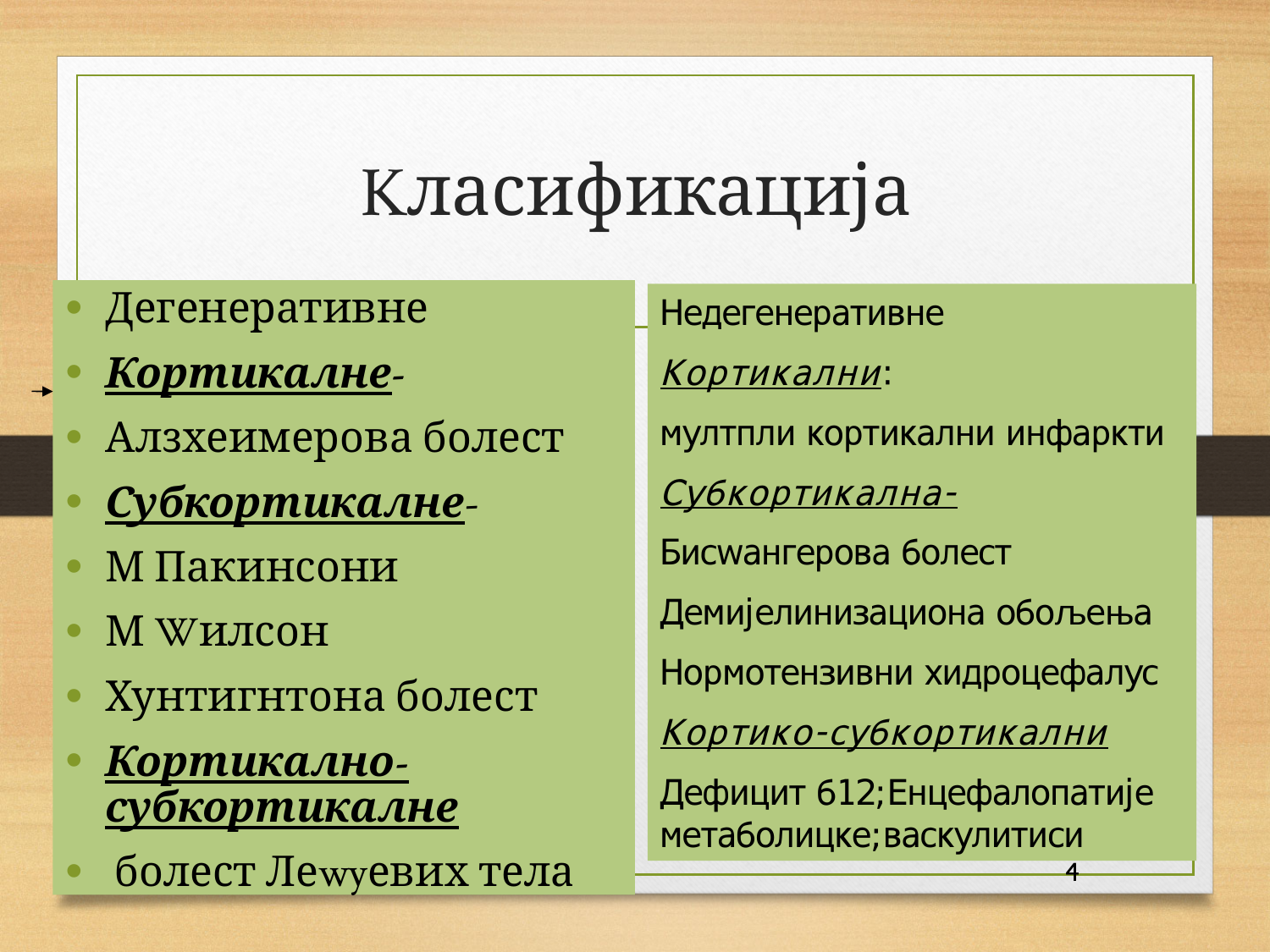

# Kласификација
Дегенеративне
Кортикалне-
Алзхеимерова болест
Субкортикалне-
М Пакинсони
М Wилсон
Хунтигнтона болест
Кортикално-субкортикалне
 болест Леwyевих тела
Недегенеративне
Кортикални:
мултпли кортикални инфаркти
Субкортикална-
Бисwангерова болест
Демијелинизациона обољења
Нормотензивни хидроцефалус
Кортико-субкортикални
Дефицит б12;Енцефалопатије метаболицке;васкулитиси

2/7/23
114